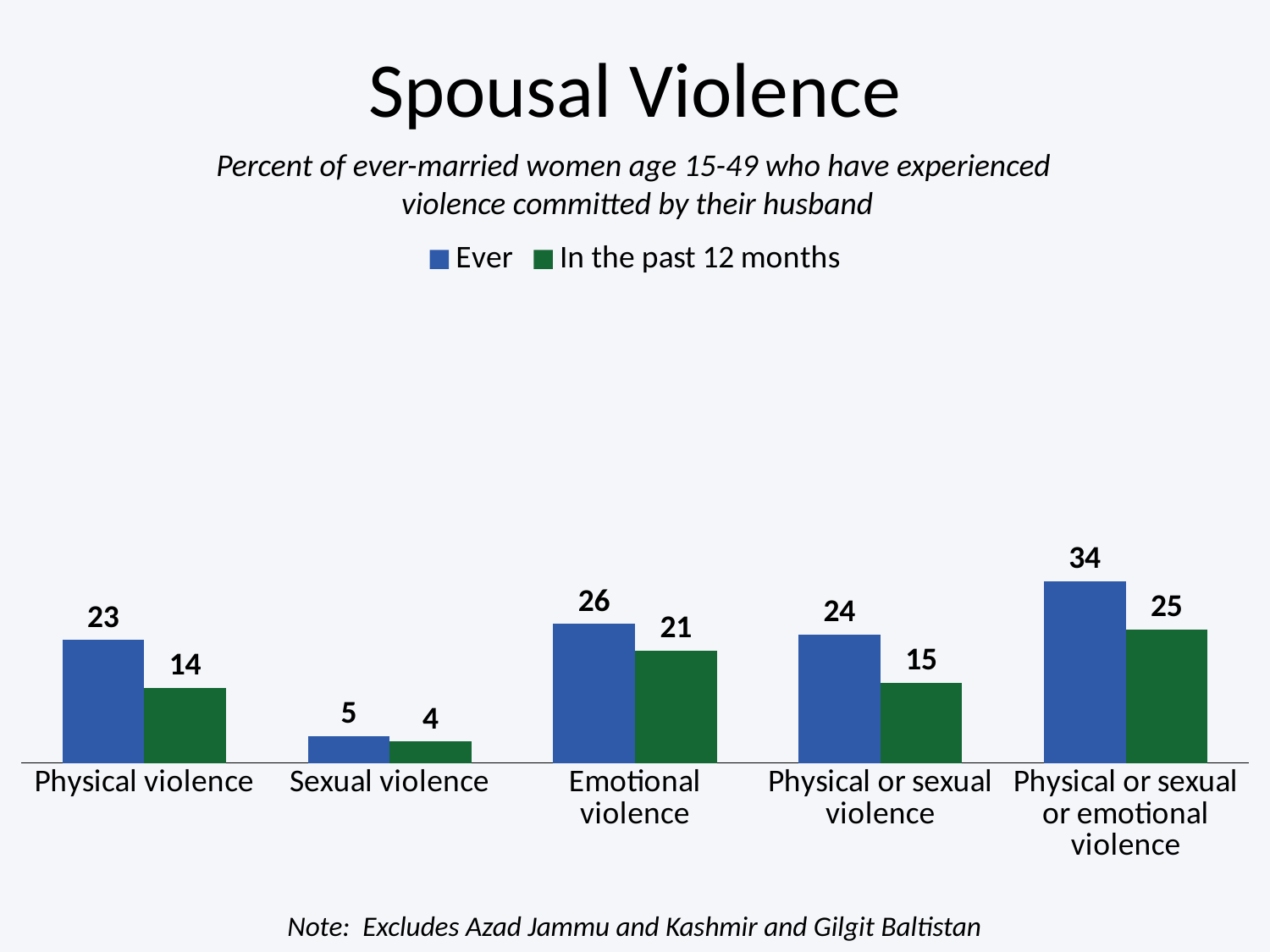

# Spousal Violence
Percent of ever-married women age 15-49 who have experienced
violence committed by their husband

### Chart

| Category | Ever | In the past 12 months |
|---|---|---|
| Physical violence | 23.0 | 14.0 |
| Sexual violence | 5.0 | 4.0 |
| Emotional violence | 26.0 | 21.0 |
| Physical or sexual violence | 24.0 | 15.0 |
| Physical or sexual or emotional violence | 34.0 | 25.0 |
Note:  Excludes Azad Jammu and Kashmir and Gilgit Baltistan